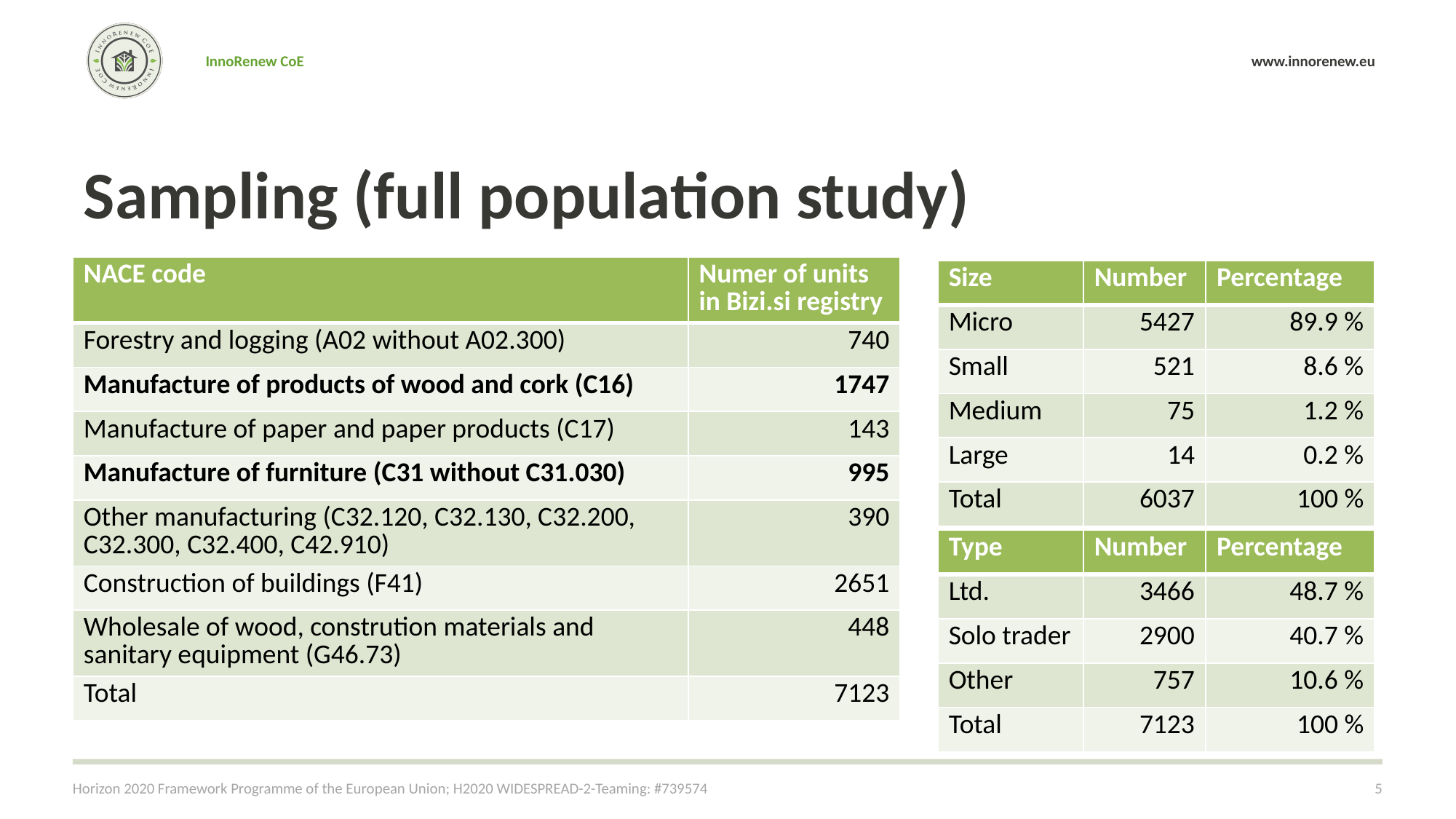

# Sampling (full population study)
| NACE code | Numer of units in Bizi.si registry |
| --- | --- |
| Forestry and logging (A02 without A02.300) | 740 |
| Manufacture of products of wood and cork (C16) | 1747 |
| Manufacture of paper and paper products (C17) | 143 |
| Manufacture of furniture (C31 without C31.030) | 995 |
| Other manufacturing (C32.120, C32.130, C32.200, C32.300, C32.400, C42.910) | 390 |
| Construction of buildings (F41) | 2651 |
| Wholesale of wood, constrution materials and sanitary equipment (G46.73) | 448 |
| Total | 7123 |
| Size | Number | Percentage |
| --- | --- | --- |
| Micro | 5427 | 89.9 % |
| Small | 521 | 8.6 % |
| Medium | 75 | 1.2 % |
| Large | 14 | 0.2 % |
| Total | 6037 | 100 % |
| Type | Number | Percentage |
| --- | --- | --- |
| Ltd. | 3466 | 48.7 % |
| Solo trader | 2900 | 40.7 % |
| Other | 757 | 10.6 % |
| Total | 7123 | 100 % |
Horizon 2020 Framework Programme of the European Union; H2020 WIDESPREAD-2-Teaming: #739574
5